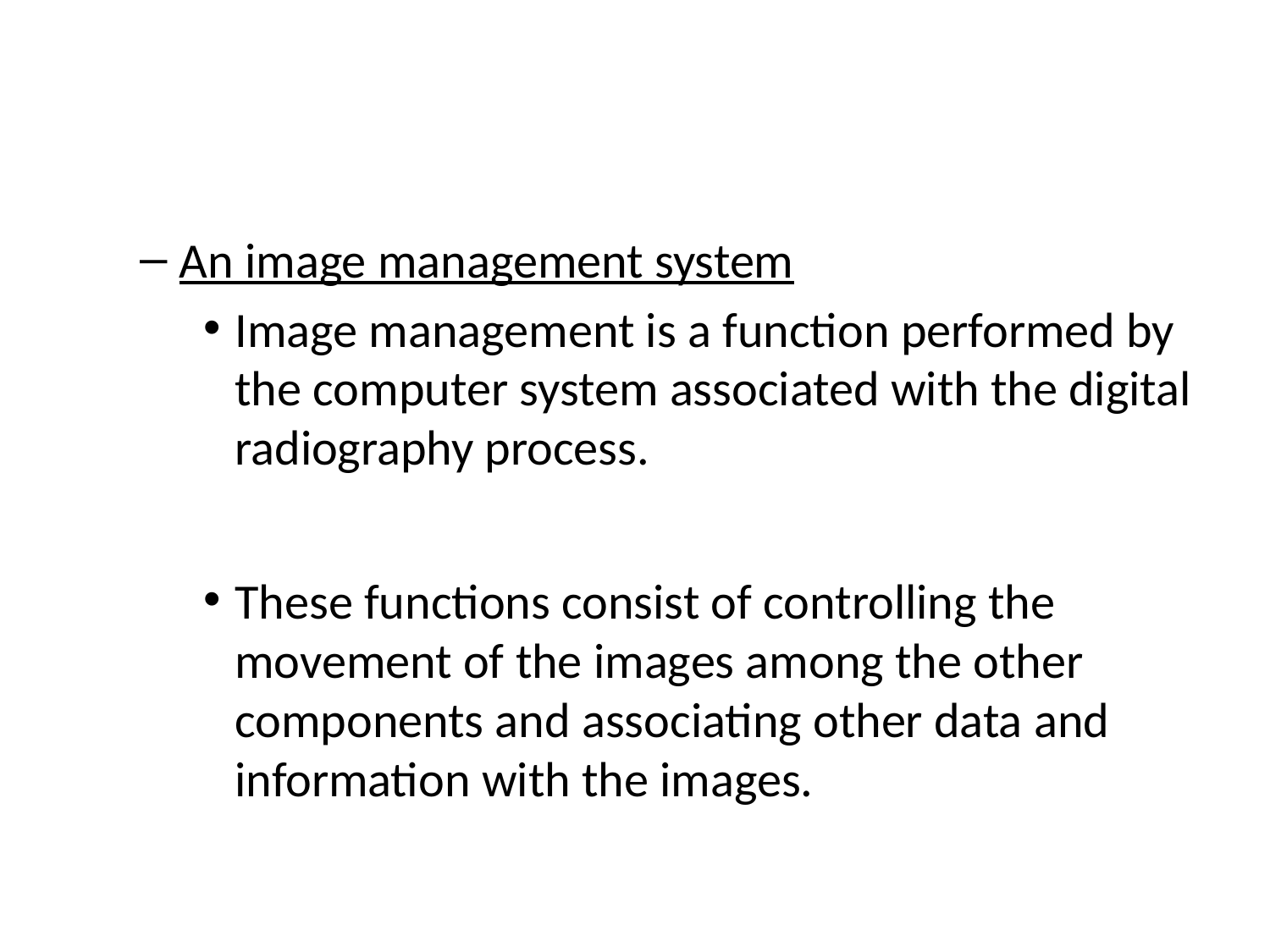

#
An image management system
Image management is a function performed by the computer system associated with the digital radiography process.

These functions consist of controlling the movement of the images among the other components and associating other data and information with the images.